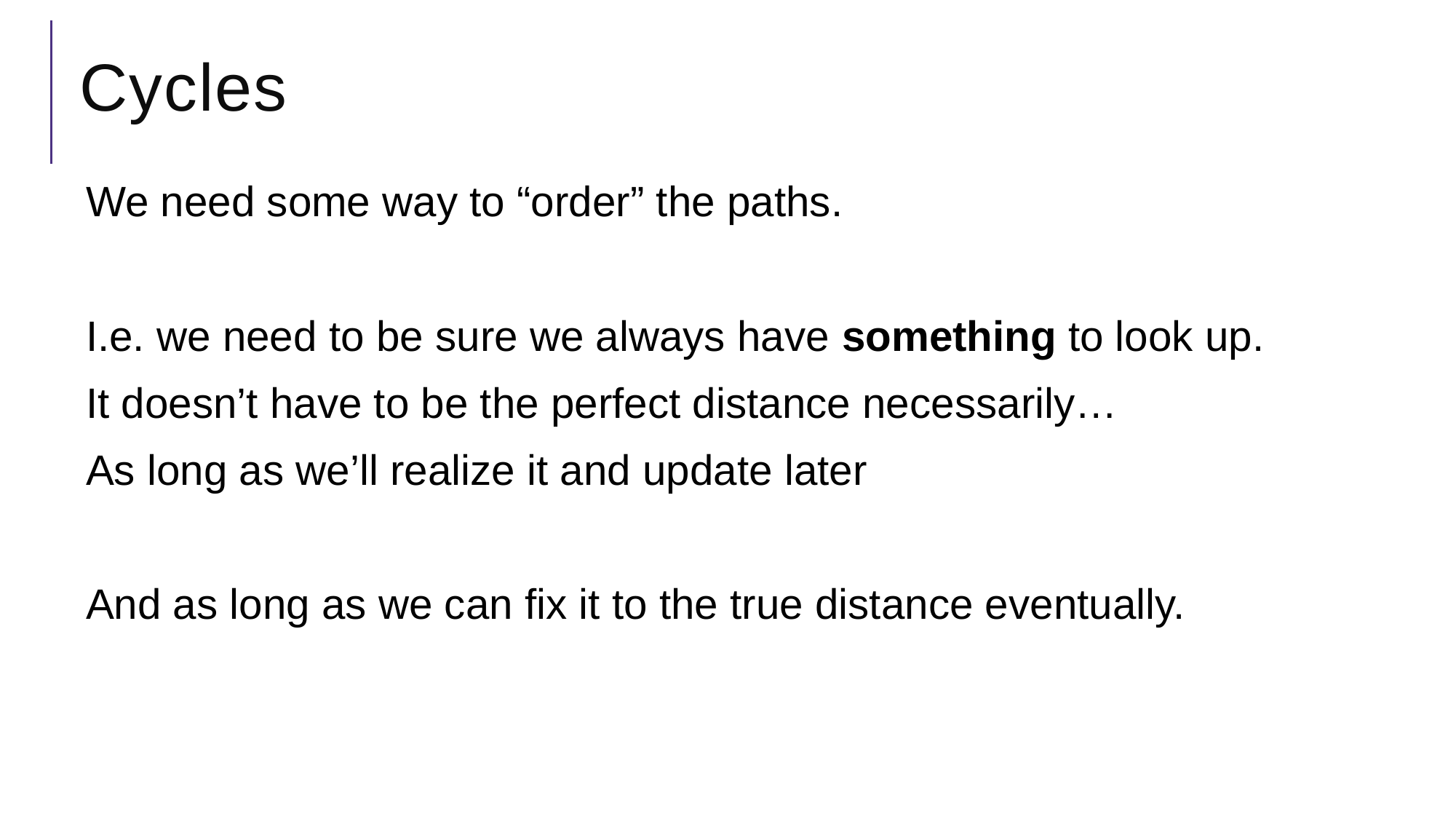

# Cycles
We need some way to “order” the paths.

I.e. we need to be sure we always have something to look up.
It doesn’t have to be the perfect distance necessarily…
As long as we’ll realize it and update later

And as long as we can fix it to the true distance eventually.